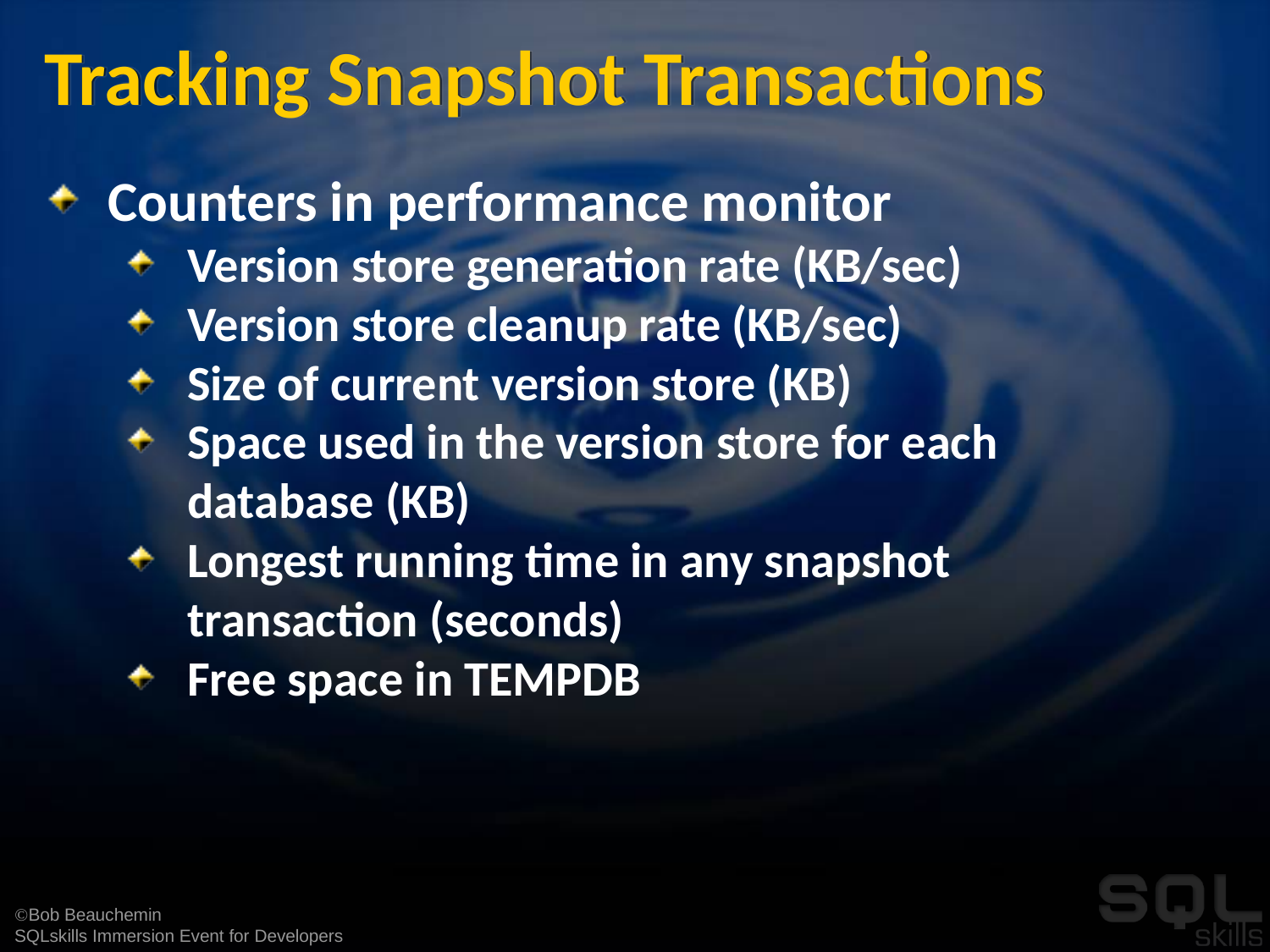

# Tracking Snapshot Transactions
Counters in performance monitor
Version store generation rate (KB/sec)
Version store cleanup rate (KB/sec)
Size of current version store (KB)
Space used in the version store for each database (KB)
Longest running time in any snapshot transaction (seconds)
Free space in TEMPDB